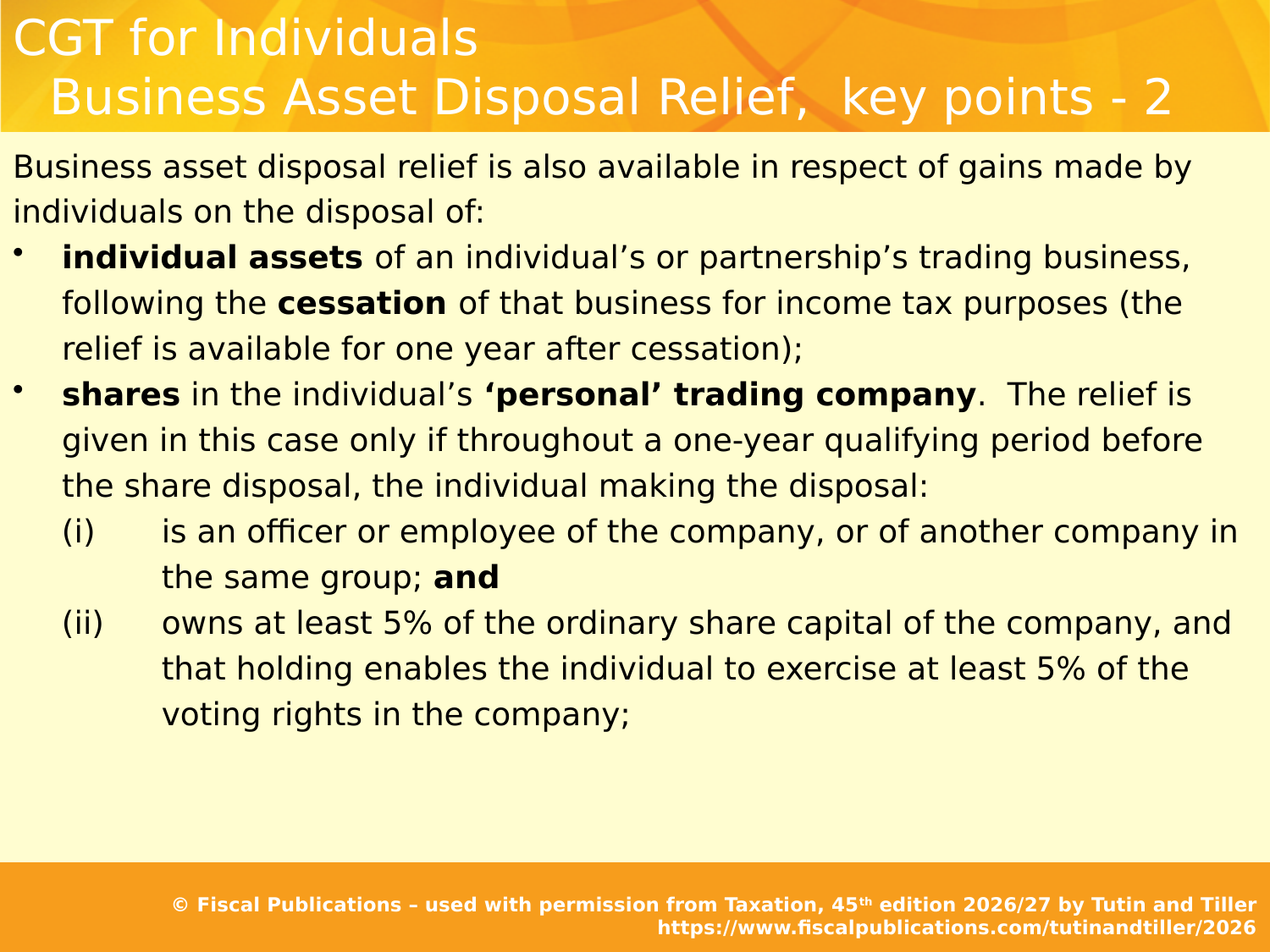

# CGT for Individuals Business Asset Disposal Relief,  key points - 2
Business asset disposal relief is also available in respect of gains made by individuals on the disposal of:
individual assets of an individual’s or partnership’s trading business, following the cessation of that business for income tax purposes (the relief is available for one year after cessation);
shares in the individual’s ‘personal’ trading company.  The relief is given in this case only if throughout a one-year qualifying period before the share disposal, the individual making the disposal:
(i) 	is an officer or employee of the company, or of another company in the same group; and
(ii)	owns at least 5% of the ordinary share capital of the company, and that holding enables the individual to exercise at least 5% of the voting rights in the company;